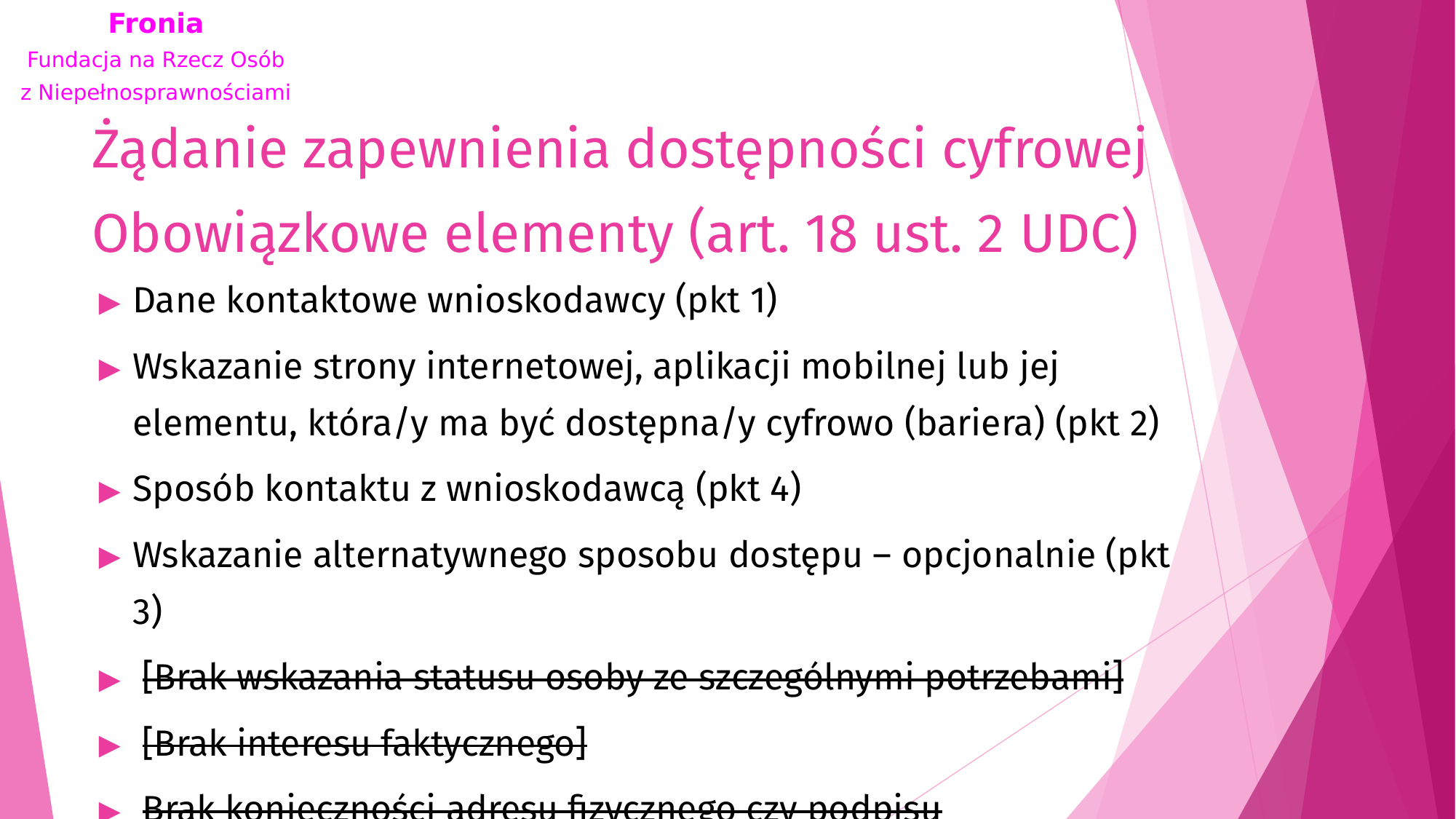

# Żądanie zapewnienia dostępności cyfrowej Obowiązkowe elementy (art. 18 ust. 2 UDC)
Dane kontaktowe wnioskodawcy (pkt 1)
Wskazanie strony internetowej, aplikacji mobilnej lub jej elementu, która/y ma być dostępna/y cyfrowo (bariera) (pkt 2)
Sposób kontaktu z wnioskodawcą (pkt 4)
Wskazanie alternatywnego sposobu dostępu – opcjonalnie (pkt 3)
 [Brak wskazania statusu osoby ze szczególnymi potrzebami]
 [Brak interesu faktycznego]
 Brak konieczności adresu fizycznego czy podpisu